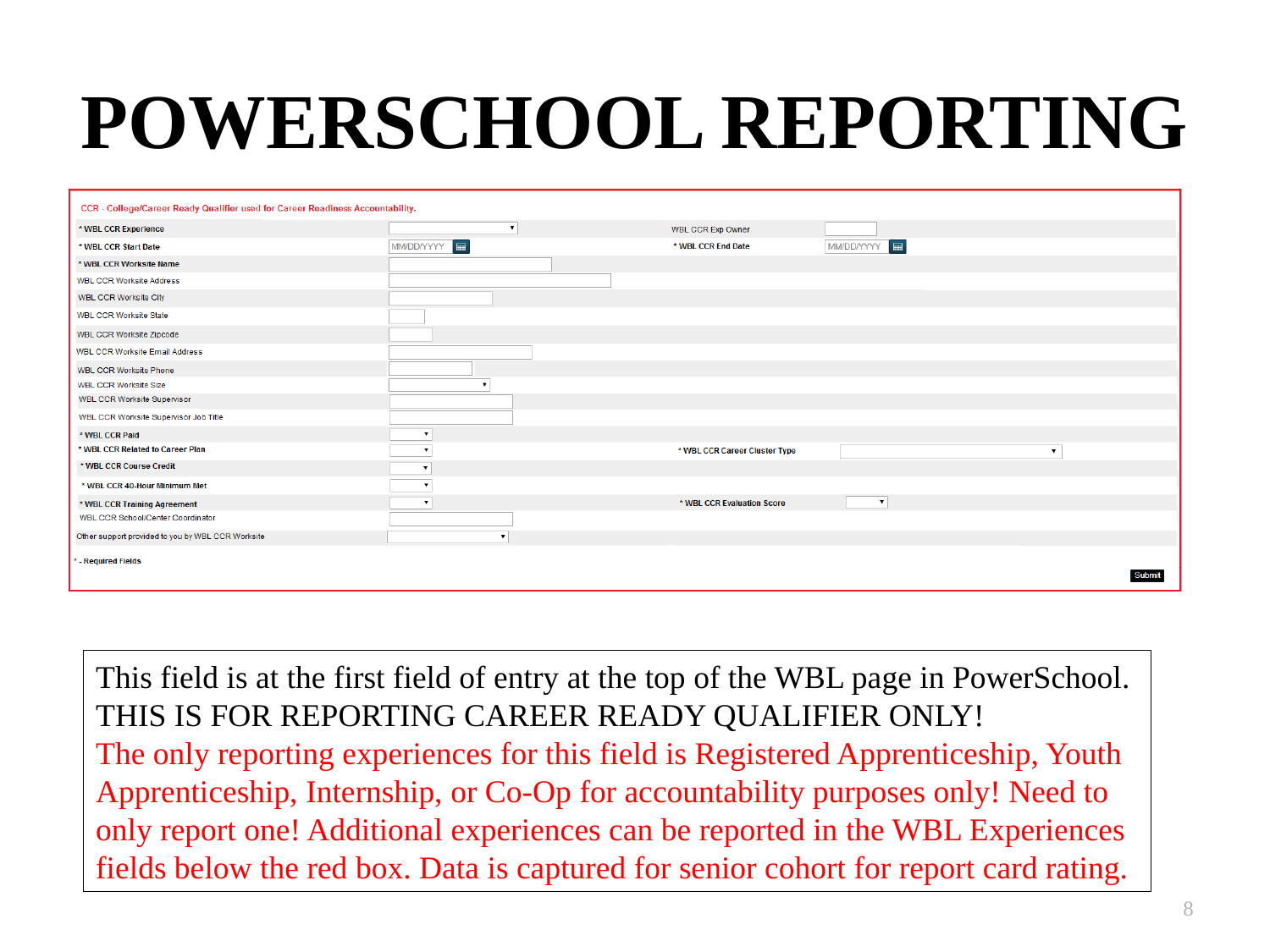

# POWERSCHOOL REPORTING

This field is at the first field of entry at the top of the WBL page in PowerSchool. THIS IS FOR REPORTING CAREER READY QUALIFIER ONLY!
The only reporting experiences for this field is Registered Apprenticeship, Youth Apprenticeship, Internship, or Co-Op for accountability purposes only! Need to only report one! Additional experiences can be reported in the WBL Experiences fields below the red box. Data is captured for senior cohort for report card rating.
8